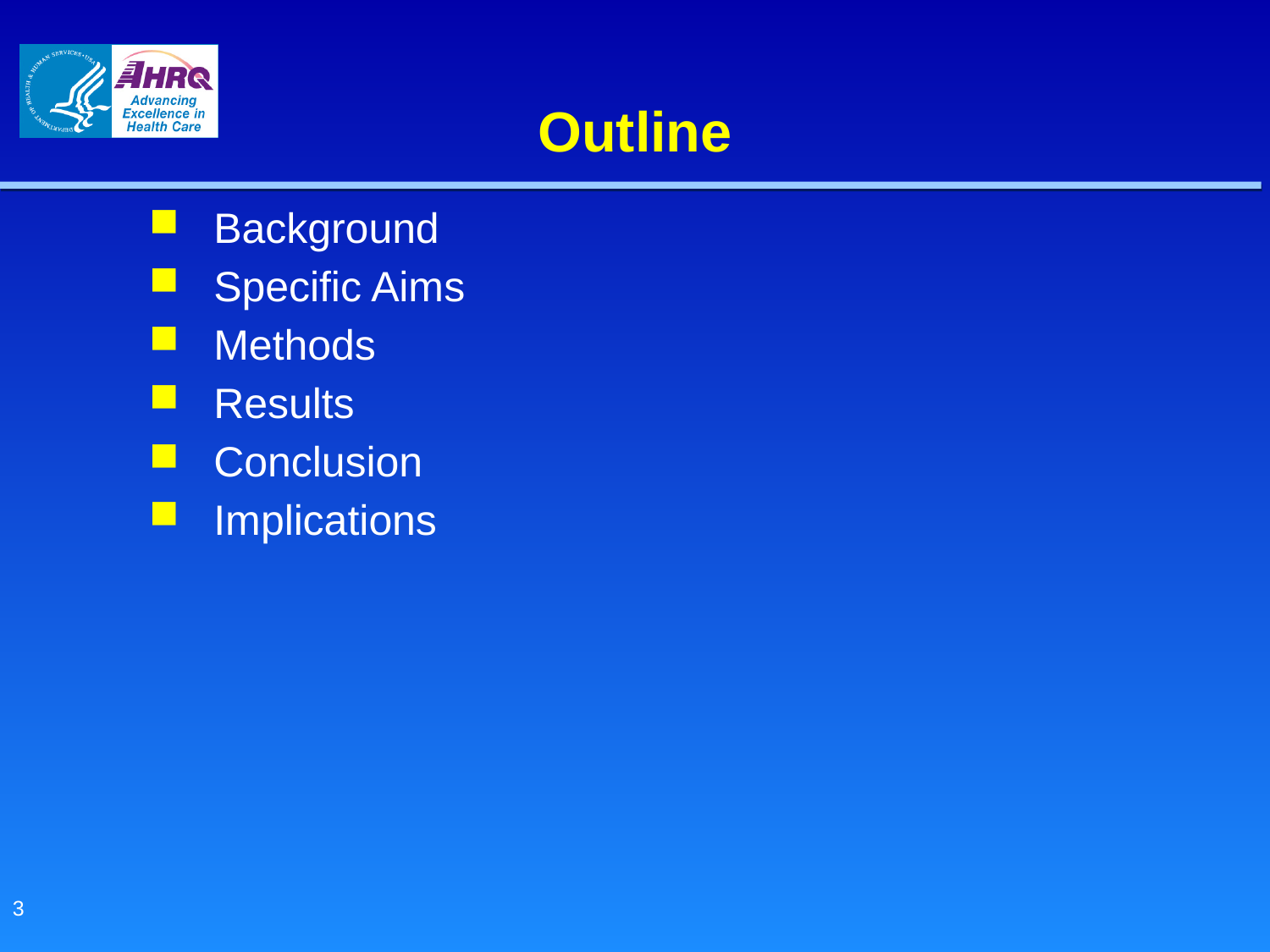

# Outline
Background
Specific Aims
Methods
Results
Conclusion
Implications

3